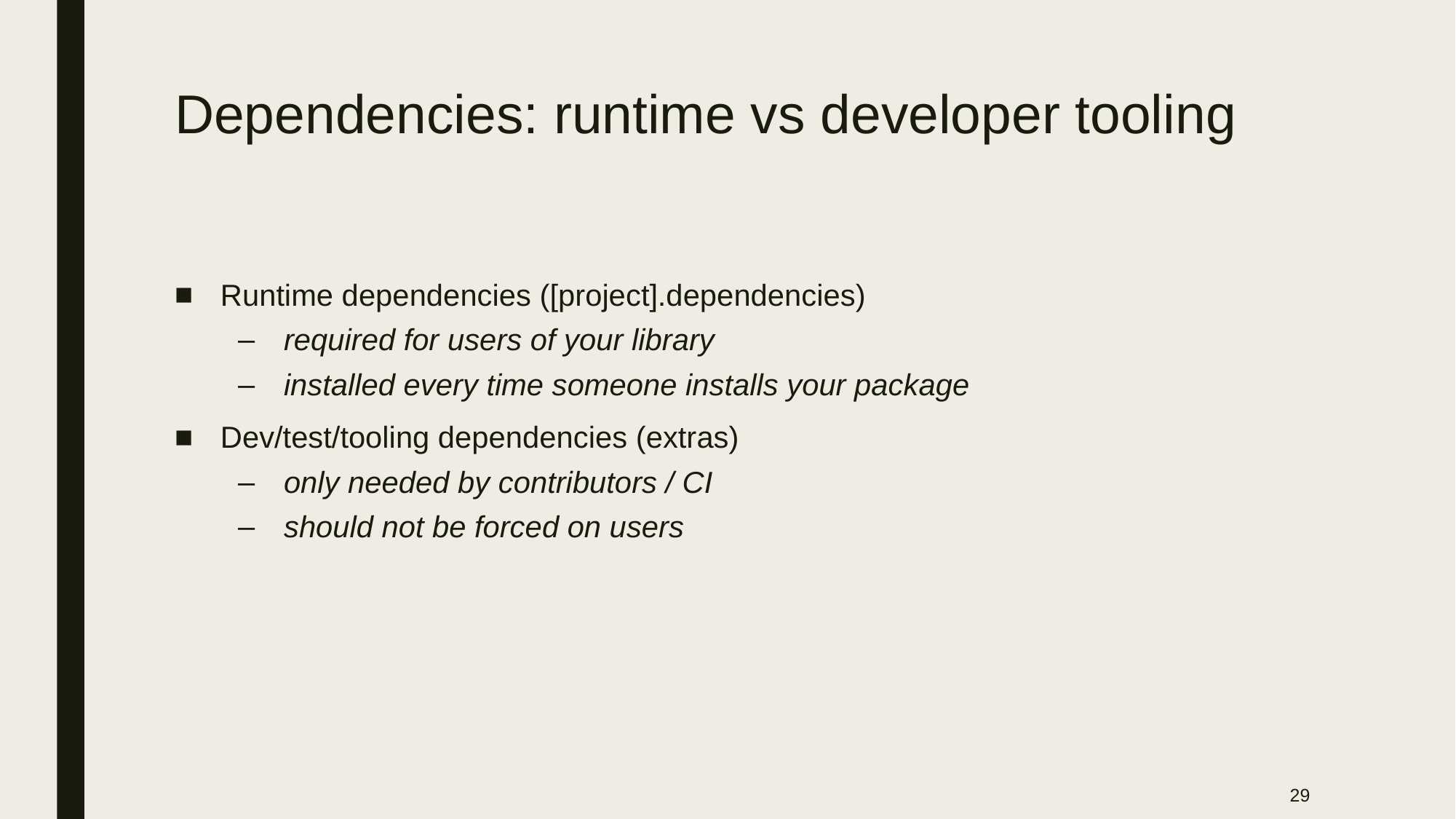

# Dependencies: runtime vs developer tooling
Runtime dependencies ([project].dependencies)
required for users of your library
installed every time someone installs your package
Dev/test/tooling dependencies (extras)
only needed by contributors / CI
should not be forced on users
29